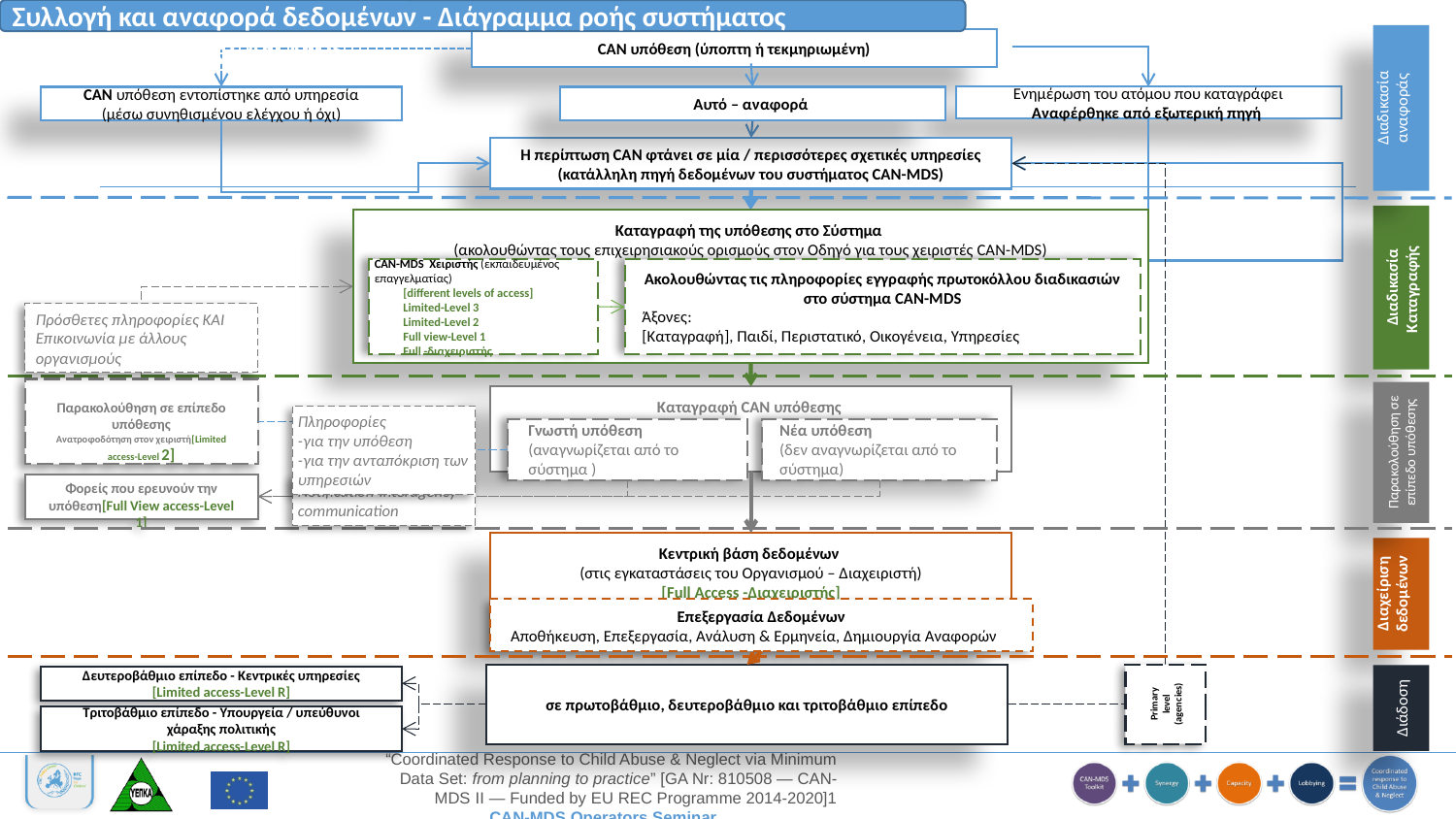

Συλλογή και αναφορά δεδομένων - Διάγραμμα ροής συστήματος παρακολούθησης CAN-MDS
Διαδικασία αναφοράς

CAN υπόθεση (ύποπτη ή τεκμηριωμένη)
Ενημέρωση του ατόμου που καταγράφει
Αναφέρθηκε από εξωτερική πηγή
CAN υπόθεση εντοπίστηκε από υπηρεσία (μέσω συνηθισμένου ελέγχου ή όχι)
Αυτό – αναφορά
Η περίπτωση CAN φτάνει σε μία / περισσότερες σχετικές υπηρεσίες
(κατάλληλη πηγή δεδομένων του συστήματος CAN-MDS)
Διαδικασία Καταγραφής
Καταγραφή της υπόθεσης στο Σύστημα
(ακολουθώντας τους επιχειρησιακούς ορισμούς στον Οδηγό για τους χειριστές CAN-MDS)
CAN-MDS  Χειριστής (εκπαιδευμένος επαγγελματίας)
[different levels of access]
Limited-Level 3
Limited-Level 2
Full view-Level 1
Full -διαχειριστής
Ακολουθώντας τις πληροφορίες εγγραφής πρωτοκόλλου διαδικασιών στο σύστημα CAN-MDS
Άξονες:
[Καταγραφή], Παιδί, Περιστατικό, Οικογένεια, Υπηρεσίες
Πρόσθετες πληροφορίες ΚΑΙ Επικοινωνία με άλλους οργανισμούς

Παρακολούθηση σε επίπεδο υπόθεσης
Ανατροφοδότηση στον χειριστή[Limited access-Level 2]
Παρακολούθηση σε επίπεδο υπόθεσης
Καταγραφή CAN υπόθεσης
Πληροφορίες
-για την υπόθεση
-για την ανταπόκριση των υπηρεσιών
Γνωστή υπόθεση
(αναγνωρίζεται από το σύστημα )
Νέα υπόθεση
(δεν αναγνωρίζεται από το σύστημα)

Φορείς που ερευνούν την υπόθεση[Full View access-Level 1]
Notification-Interagency communication
Κεντρική βάση δεδομένων
(στις εγκαταστάσεις του Οργανισμού – Διαχειριστή)
[Full Access -Διαχειριστής]
Διαχείριση δεδομένων

Επεξεργασία Δεδομένων
Αποθήκευση, Επεξεργασία, Ανάλυση & Ερμηνεία, Δημιουργία Αναφορών
Primary level (agencies)
σε πρωτοβάθμιο, δευτεροβάθμιο και τριτοβάθμιο επίπεδο
Διάδοση
Δευτεροβάθμιο επίπεδο - Κεντρικές υπηρεσίες
[Limited access-Level R]
Τριτοβάθμιο επίπεδο - Υπουργεία / υπεύθυνοι χάραξης πολιτικής
[Limited access-Level R]